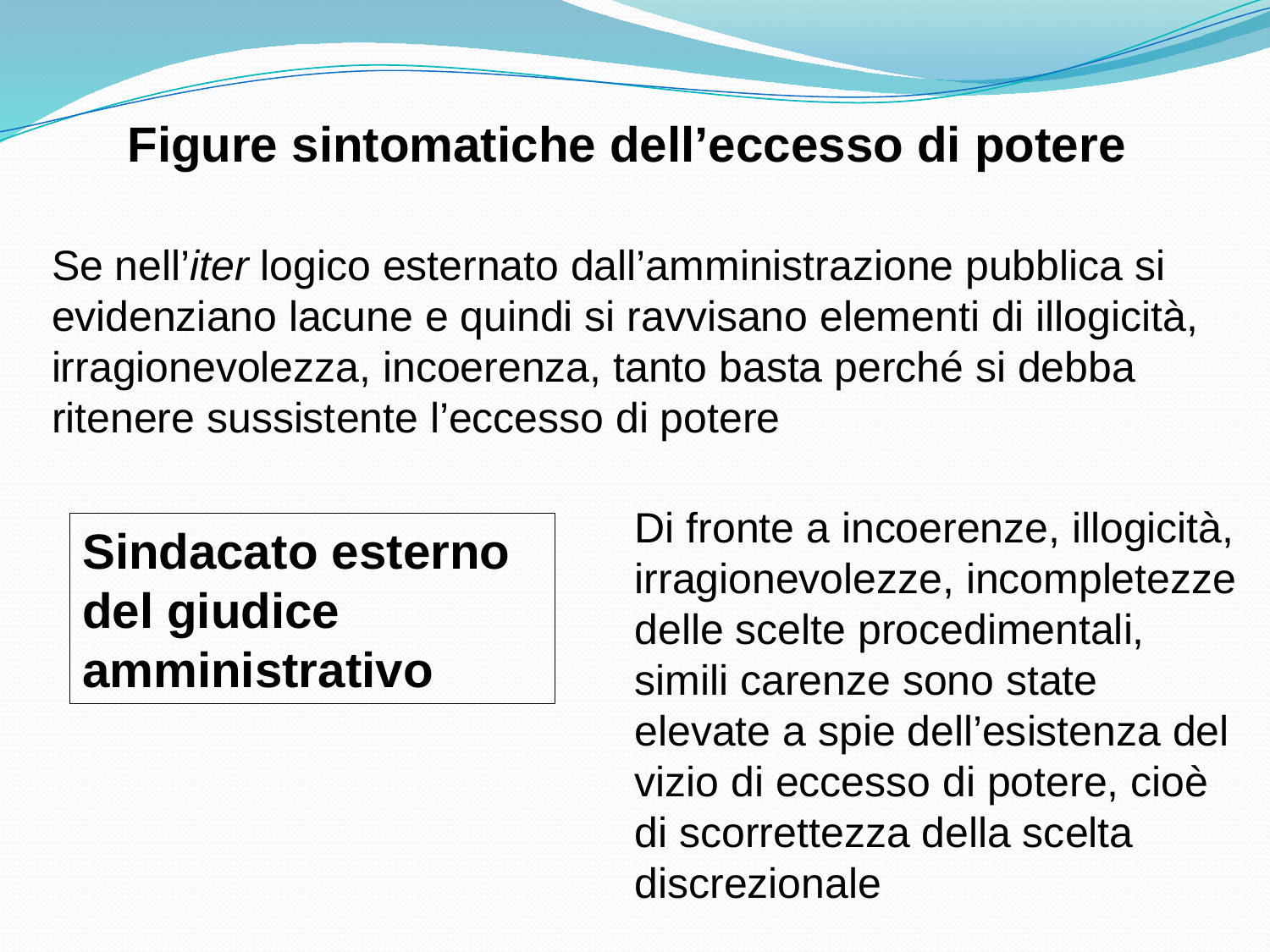

Figure sintomatiche dell’eccesso di potere
Se nell’iter logico esternato dall’amministrazione pubblica si evidenziano lacune e quindi si ravvisano elementi di illogicità, irragionevolezza, incoerenza, tanto basta perché si debba ritenere sussistente l’eccesso di potere
Di fronte a incoerenze, illogicità, irragionevolezze, incompletezze delle scelte procedimentali, simili carenze sono state elevate a spie dell’esistenza del vizio di eccesso di potere, cioè di scorrettezza della scelta discrezionale
Sindacato esterno del giudice amministrativo